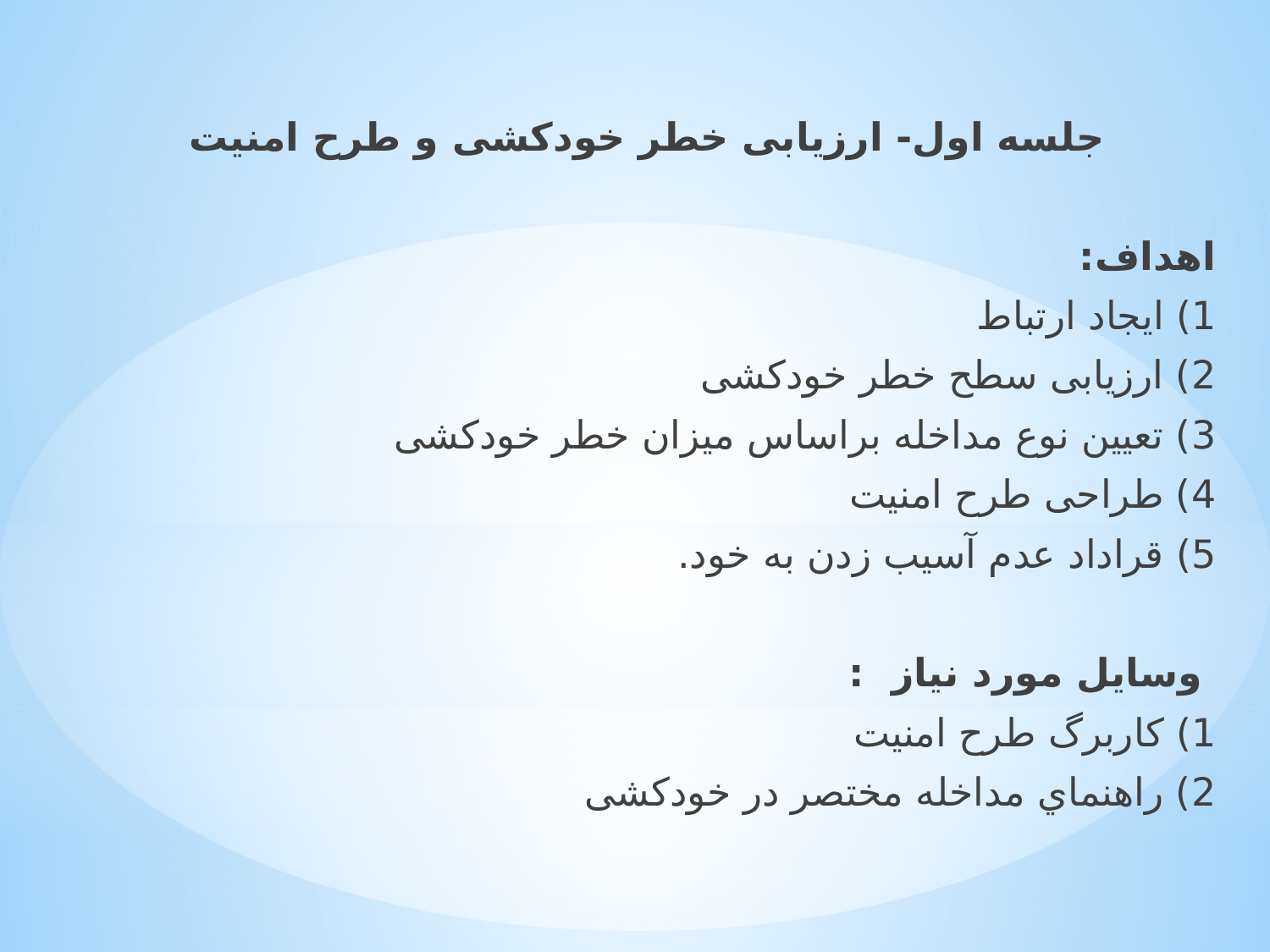

ﺟﻠﺴﻪ اول- ارزﯾﺎﺑﯽ ﺧﻄﺮ ﺧﻮدﮐﺸﯽ و ﻃﺮح اﻣﻨﯿﺖ

اﻫﺪاف:
1) اﯾﺠﺎد ارﺗﺒﺎط
2) ارزﯾﺎﺑﯽ ﺳﻄﺢ ﺧﻄﺮ ﺧﻮدﮐﺸﯽ
3) ﺗﻌﯿﯿﻦ ﻧﻮع ﻣﺪاﺧﻠﻪ ﺑﺮاﺳﺎس ﻣﯿﺰان ﺧﻄﺮ ﺧﻮدﮐﺸﯽ
4) ﻃﺮاﺣﯽ ﻃﺮح اﻣﻨﯿﺖ
5) ﻗﺮاداد ﻋﺪم آﺳﯿﺐ زدن ﺑﻪ ﺧﻮد.

 وﺳﺎﯾﻞ ﻣﻮرد ﻧﯿﺎز  :
1) ﮐﺎرﺑﺮگ ﻃﺮح اﻣﻨﯿﺖ
2) راﻫﻨﻤﺎي ﻣﺪاﺧﻠﻪ ﻣﺨﺘﺼﺮ در ﺧﻮدﮐﺸﯽ